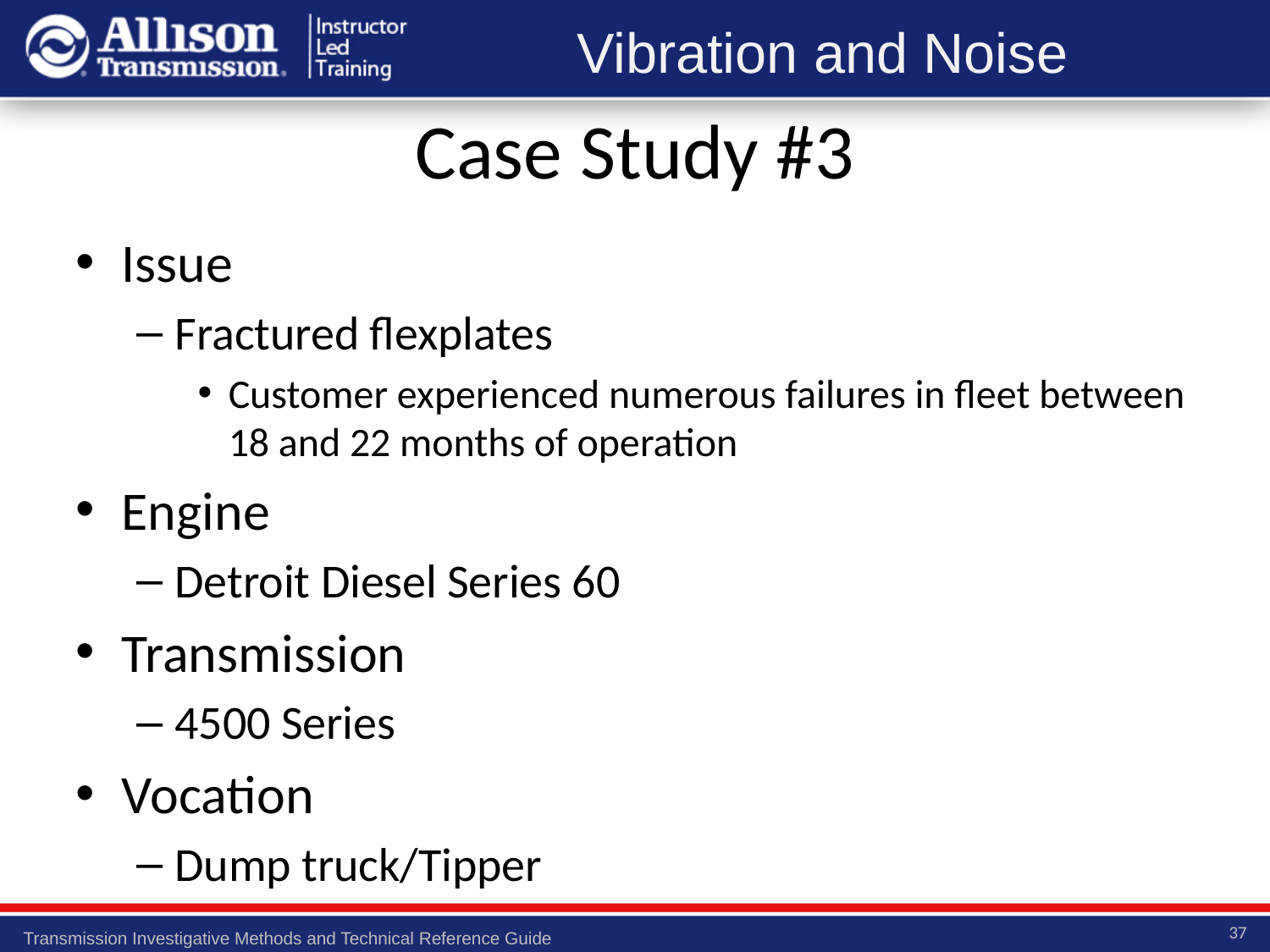

Case Study #3
Issue
Fractured flexplates
Customer experienced numerous failures in fleet between 18 and 22 months of operation
Engine
Detroit Diesel Series 60
Transmission
4500 Series
Vocation
Dump truck/Tipper
37